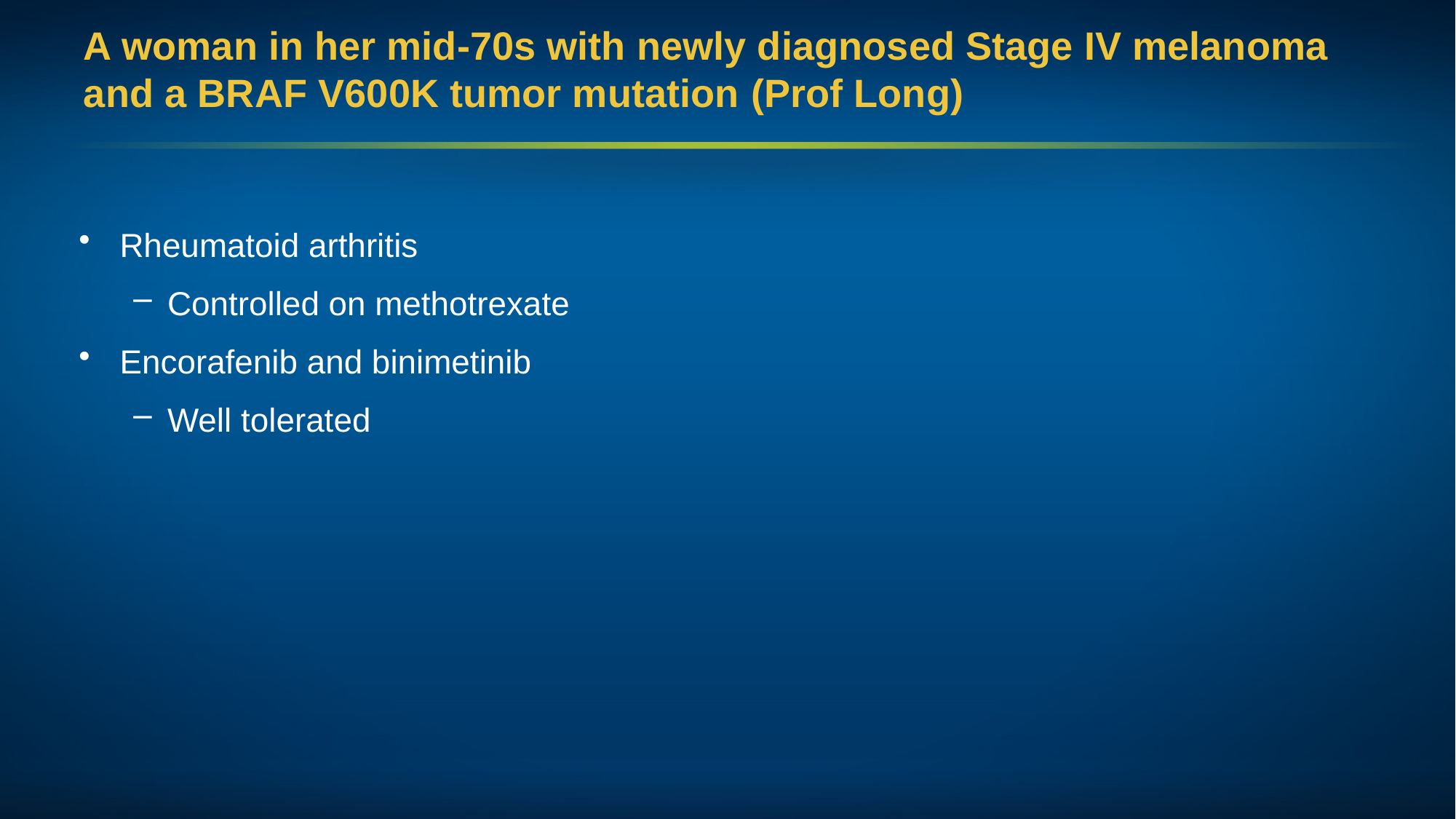

# A woman in her mid-70s with newly diagnosed Stage IV melanoma and a BRAF V600K tumor mutation (Prof Long)
Rheumatoid arthritis
Controlled on methotrexate
Encorafenib and binimetinib
Well tolerated